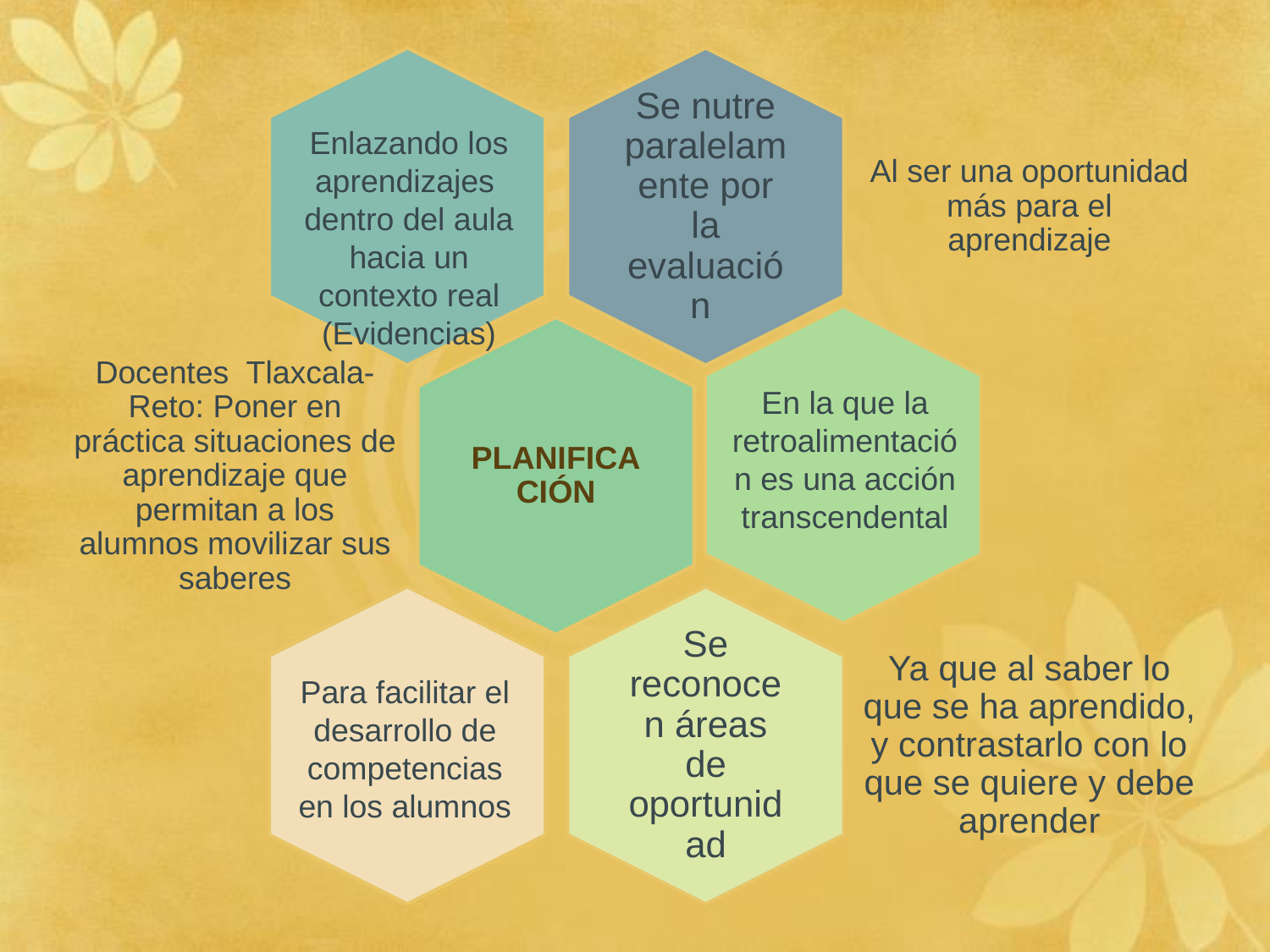

Se nutre paralelamente por la evaluación
Al ser una oportunidad más para el aprendizaje

PLANIFICACIÓN
Docentes  Tlaxcala-Reto: Poner en práctica situaciones de aprendizaje que permitan a los alumnos movilizar sus saberes

Se reconocen áreas de oportunidad
Ya que al saber lo que se ha aprendido, y contrastarlo con lo que se quiere y debe aprender

Enlazando los aprendizajes  dentro del aula hacia un contexto real (Evidencias)
En la que la retroalimentación es una acción transcendental
Para facilitar el desarrollo de competencias en los alumnos